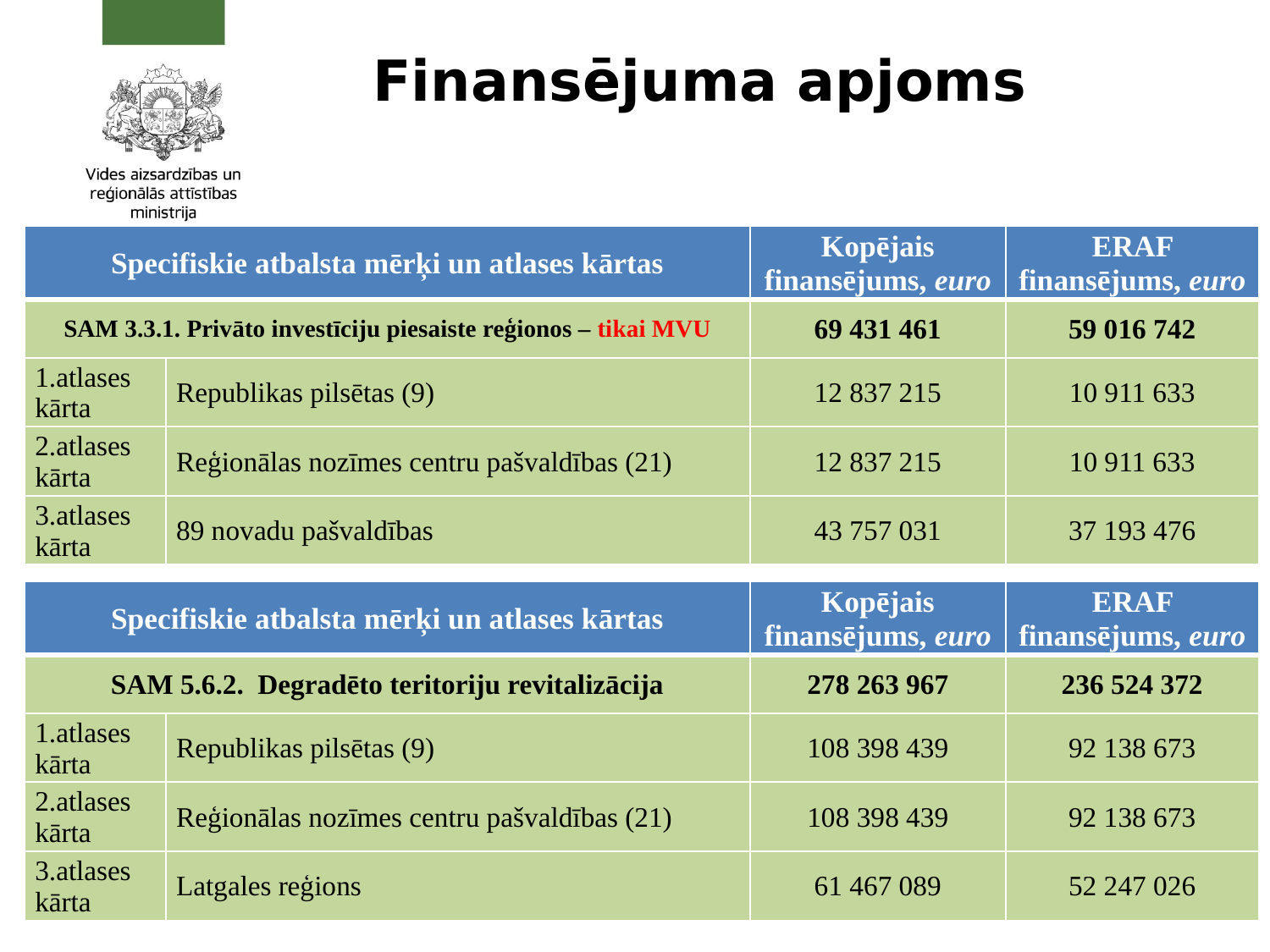

# Finansējuma apjoms
| Specifiskie atbalsta mērķi un atlases kārtas |  | Kopējais finansējums, euro | ERAF finansējums, euro |
| --- | --- | --- | --- |
| SAM 3.3.1. Privāto investīciju piesaiste reģionos – tikai MVU |  | 69 431 461 | 59 016 742 |
| 1.atlases kārta | Republikas pilsētas (9) | 12 837 215 | 10 911 633 |
| 2.atlases kārta | Reģionālas nozīmes centru pašvaldības (21) | 12 837 215 | 10 911 633 |
| 3.atlases kārta | 89 novadu pašvaldības | 43 757 031 | 37 193 476 |
| Specifiskie atbalsta mērķi un atlases kārtas |  | Kopējais finansējums, euro | ERAF finansējums, euro |
| --- | --- | --- | --- |
| SAM 5.6.2. Degradēto teritoriju revitalizācija |  | 278 263 967 | 236 524 372 |
| 1.atlases kārta | Republikas pilsētas (9) | 108 398 439 | 92 138 673 |
| 2.atlases kārta | Reģionālas nozīmes centru pašvaldības (21) | 108 398 439 | 92 138 673 |
| 3.atlases kārta | Latgales reģions | 61 467 089 | 52 247 026 |
6